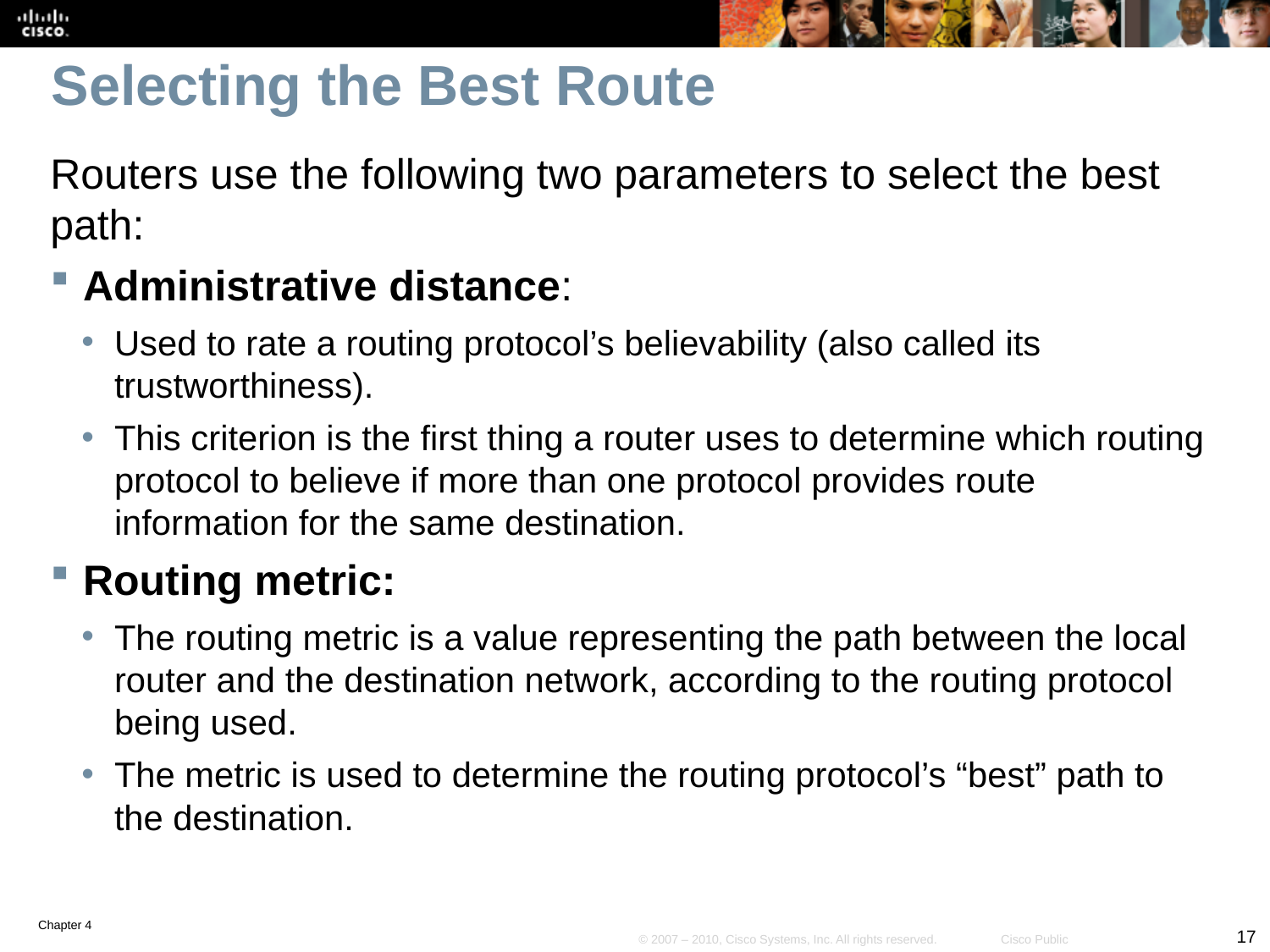

# Selecting the Best Route
Routers use the following two parameters to select the best path:
Administrative distance:
Used to rate a routing protocol’s believability (also called its trustworthiness).
This criterion is the first thing a router uses to determine which routing protocol to believe if more than one protocol provides route information for the same destination.
Routing metric:
The routing metric is a value representing the path between the local router and the destination network, according to the routing protocol being used.
The metric is used to determine the routing protocol’s “best” path to the destination.